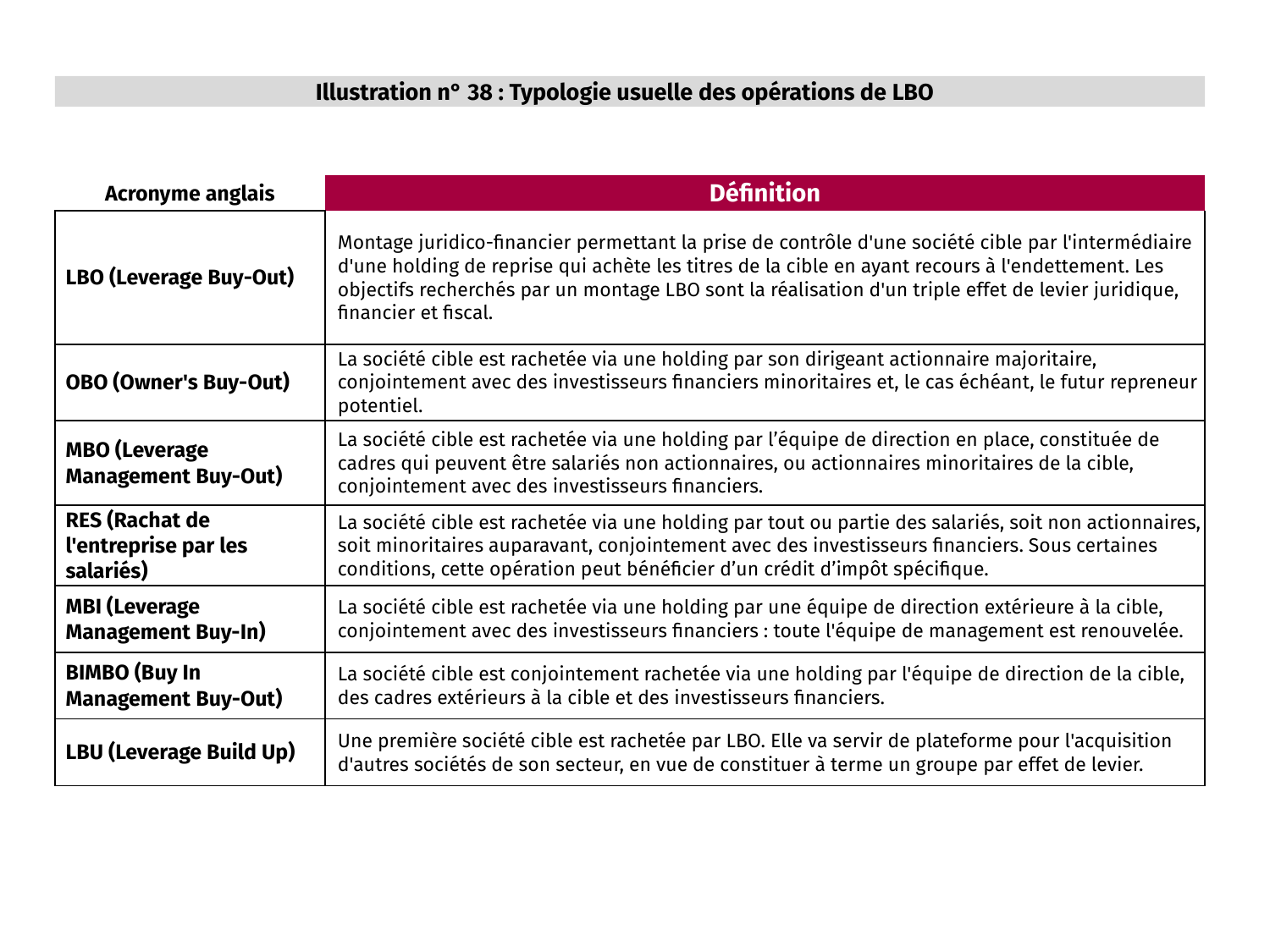

Illustration n° 38 : Typologie usuelle des opérations de LBO

| Acronyme anglais | Définition |
| --- | --- |
| LBO (Leverage Buy-Out) | Montage juridico-financier permettant la prise de contrôle d'une société cible par l'intermédiaire d'une holding de reprise qui achète les titres de la cible en ayant recours à l'endettement. Les objectifs recherchés par un montage LBO sont la réalisation d'un triple effet de levier juridique, financier et fiscal. |
| OBO (Owner's Buy-Out) | La société cible est rachetée via une holding par son dirigeant actionnaire majoritaire, conjointement avec des investisseurs financiers minoritaires et, le cas échéant, le futur repreneur potentiel. |
| MBO (Leverage Management Buy-Out) | La société cible est rachetée via une holding par l’équipe de direction en place, constituée de cadres qui peuvent être salariés non actionnaires, ou actionnaires minoritaires de la cible, conjointement avec des investisseurs financiers. |
| RES (Rachat de l'entreprise par les salariés) | La société cible est rachetée via une holding par tout ou partie des salariés, soit non actionnaires, soit minoritaires auparavant, conjointement avec des investisseurs financiers. Sous certaines conditions, cette opération peut bénéficier d’un crédit d’impôt spécifique. |
| MBI (Leverage Management Buy-In) | La société cible est rachetée via une holding par une équipe de direction extérieure à la cible, conjointement avec des investisseurs financiers : toute l'équipe de management est renouvelée. |
| BIMBO (Buy In Management Buy-Out) | La société cible est conjointement rachetée via une holding par l'équipe de direction de la cible, des cadres extérieurs à la cible et des investisseurs financiers. |
| LBU (Leverage Build Up) | Une première société cible est rachetée par LBO. Elle va servir de plateforme pour l'acquisition d'autres sociétés de son secteur, en vue de constituer à terme un groupe par effet de levier. |